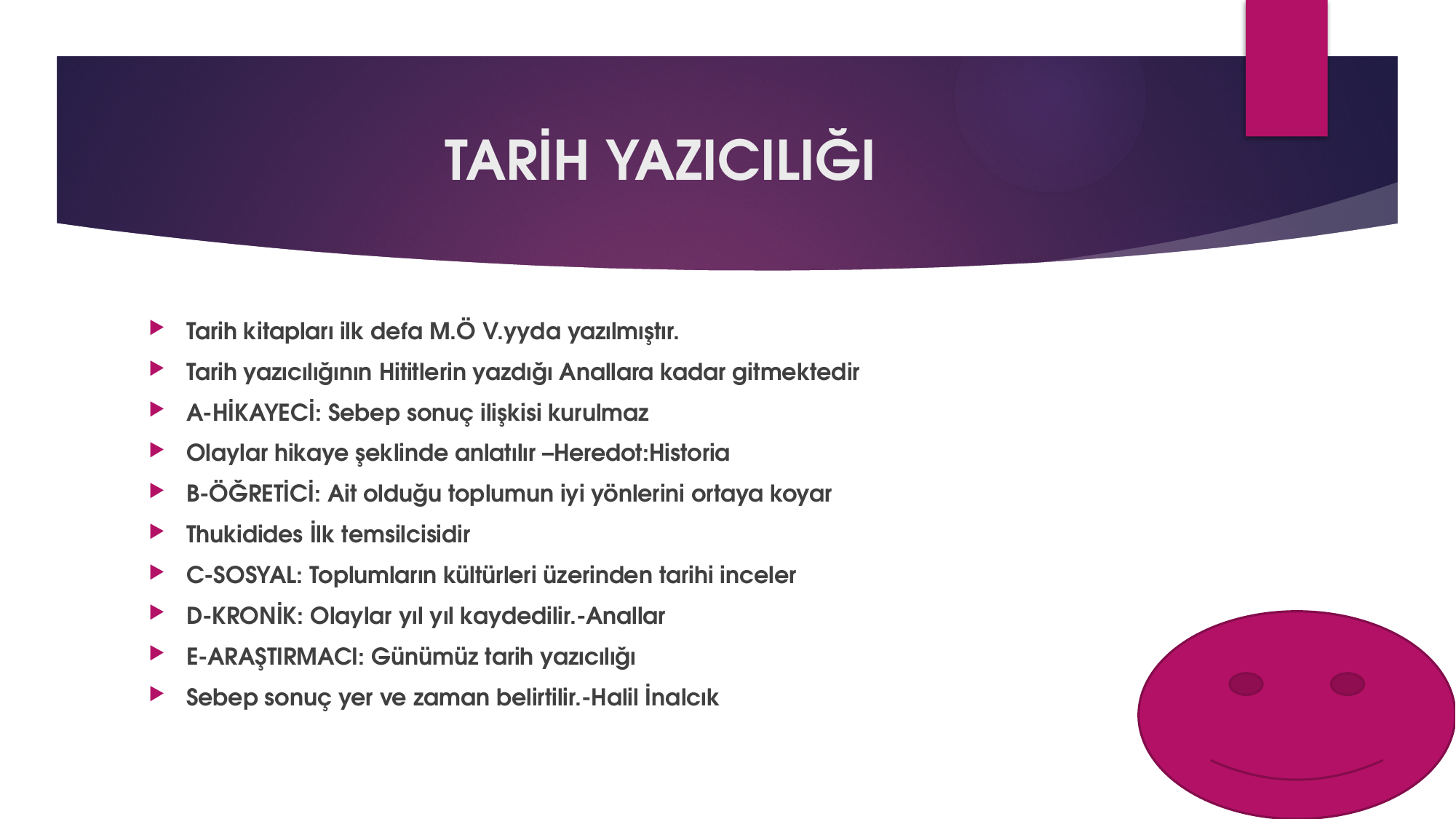

# TARİH YAZICILIĞI
Tarih kitapları ilk defa M.Ö V.yyda yazılmıştır.
Tarih yazıcılığının Hititlerin yazdığı Anallara kadar gitmektedir
A-HİKAYECİ: Sebep sonuç ilişkisi kurulmaz
Olaylar hikaye şeklinde anlatılır –Heredot:Historia
B-ÖĞRETİCİ: Ait olduğu toplumun iyi yönlerini ortaya koyar
Thukidides İlk temsilcisidir
C-SOSYAL: Toplumların kültürleri üzerinden tarihi inceler
D-KRONİK: Olaylar yıl yıl kaydedilir.-Anallar
E-ARAŞTIRMACI: Günümüz tarih yazıcılığı
Sebep sonuç yer ve zaman belirtilir.-Halil İnalcık